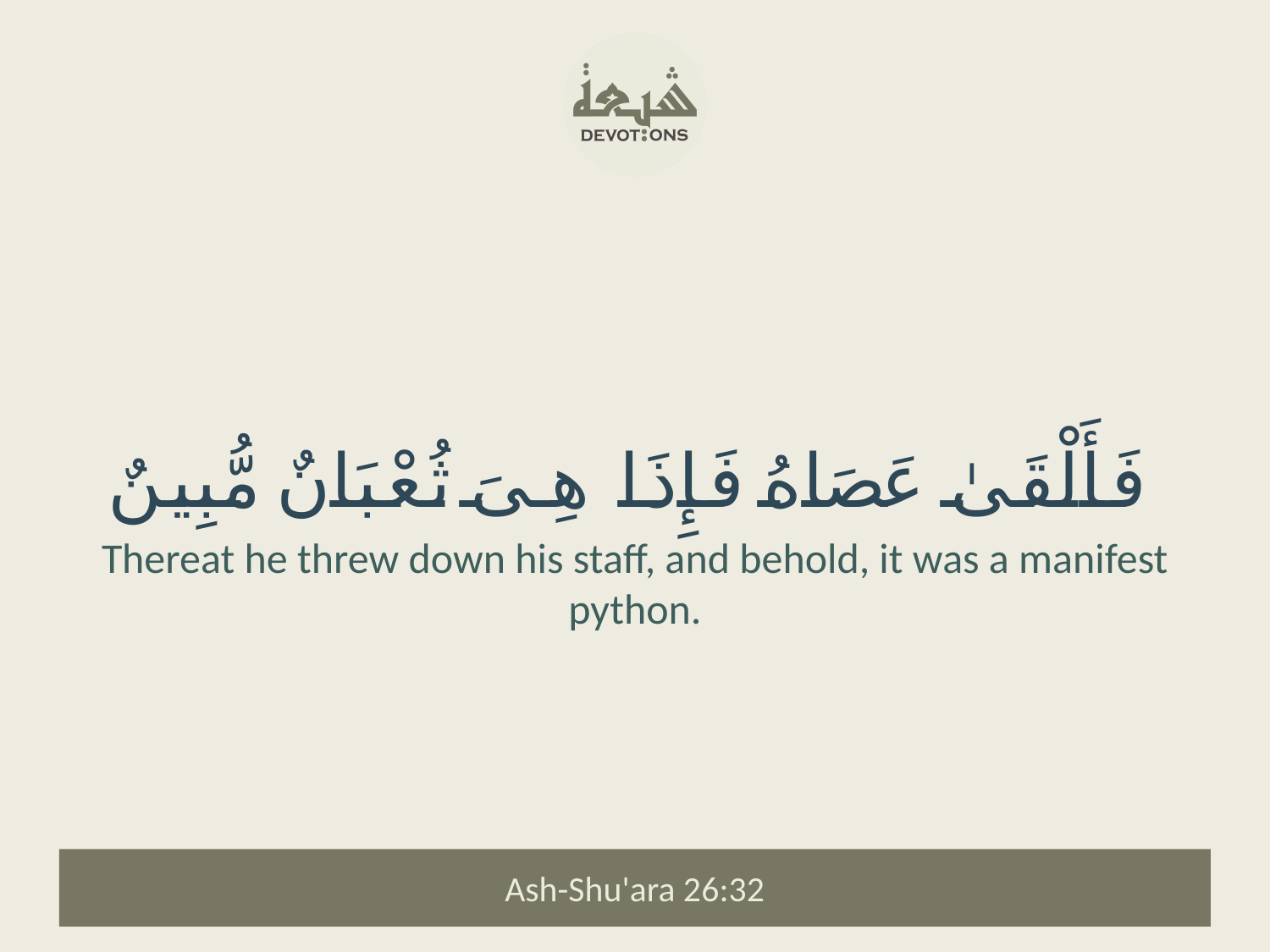

فَأَلْقَىٰ عَصَاهُ فَإِذَا هِىَ ثُعْبَانٌ مُّبِينٌ
Thereat he threw down his staff, and behold, it was a manifest python.
Ash-Shu'ara 26:32